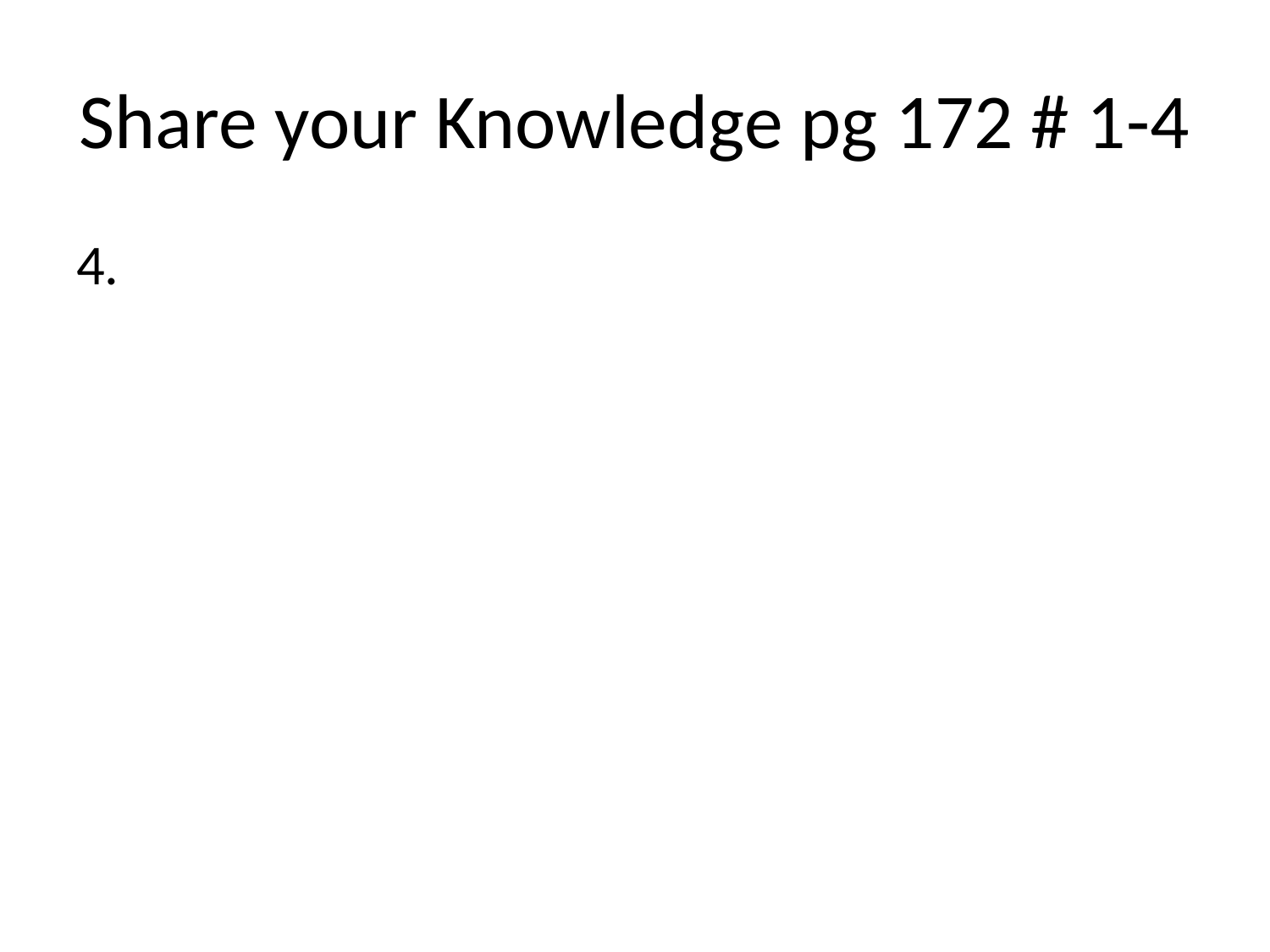

# Share your Knowledge pg 172 # 1-4
4.